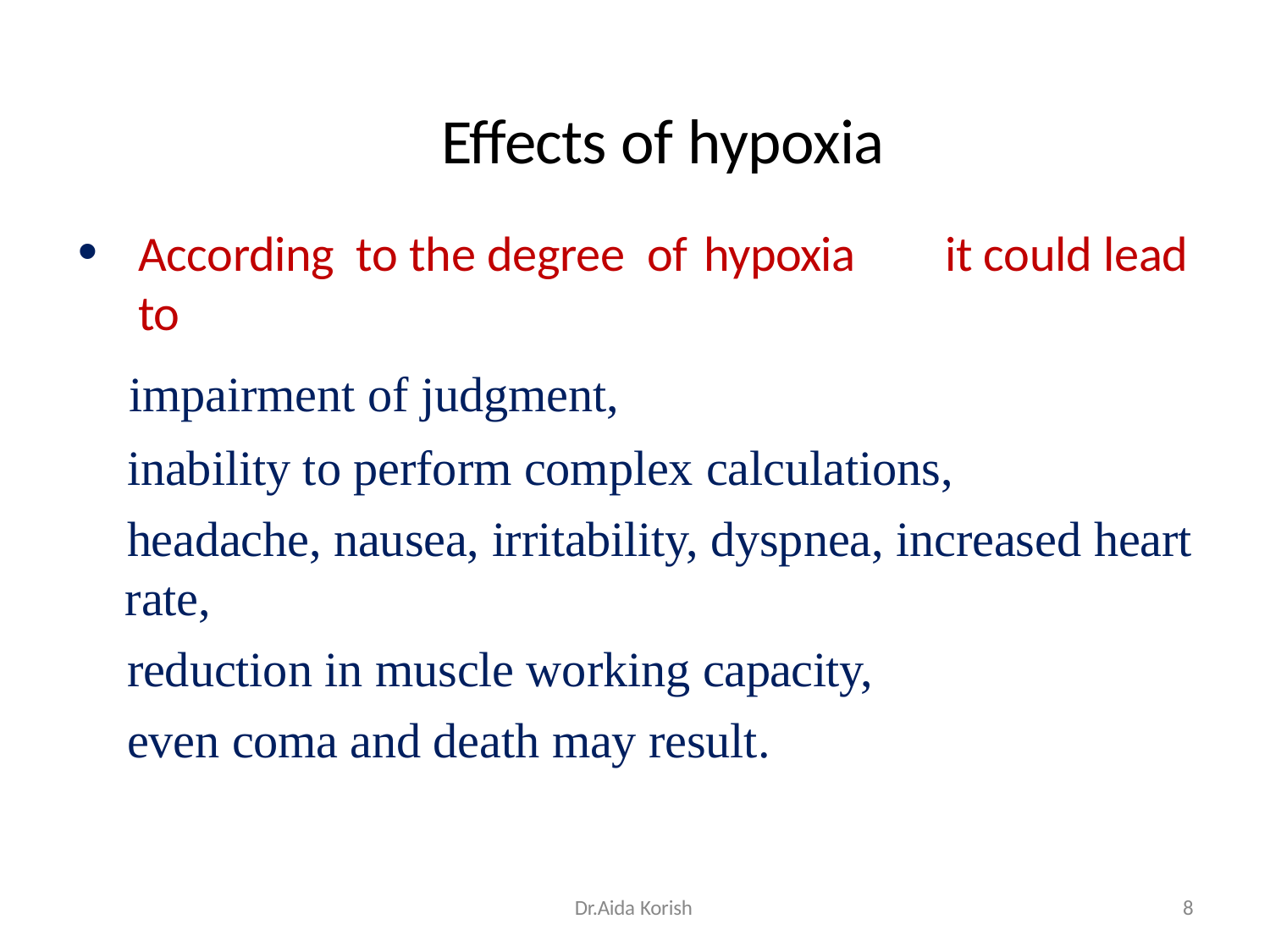

# Effects of hypoxia
According  to the degree of hypoxia	it could lead to
impairment of judgment,
inability to perform complex calculations,
headache, nausea, irritability, dyspnea, increased heart
rate,
reduction in muscle working capacity,  even coma and death may result.
Dr.Aida Korish
8